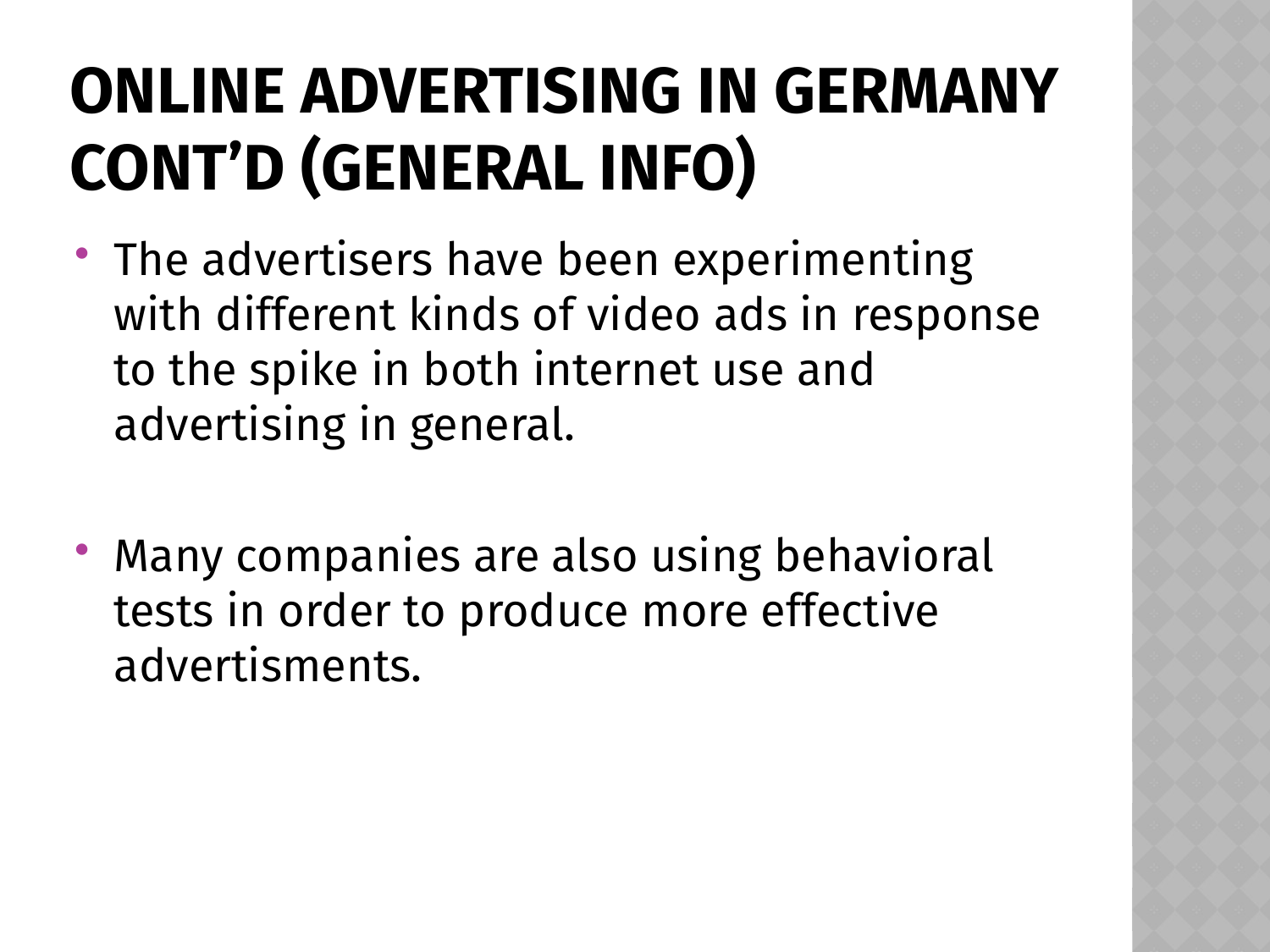

# Online Advertising in Germany Cont’d (General Info)
The advertisers have been experimenting with different kinds of video ads in response to the spike in both internet use and advertising in general.

Many companies are also using behavioral tests in order to produce more effective advertisments.